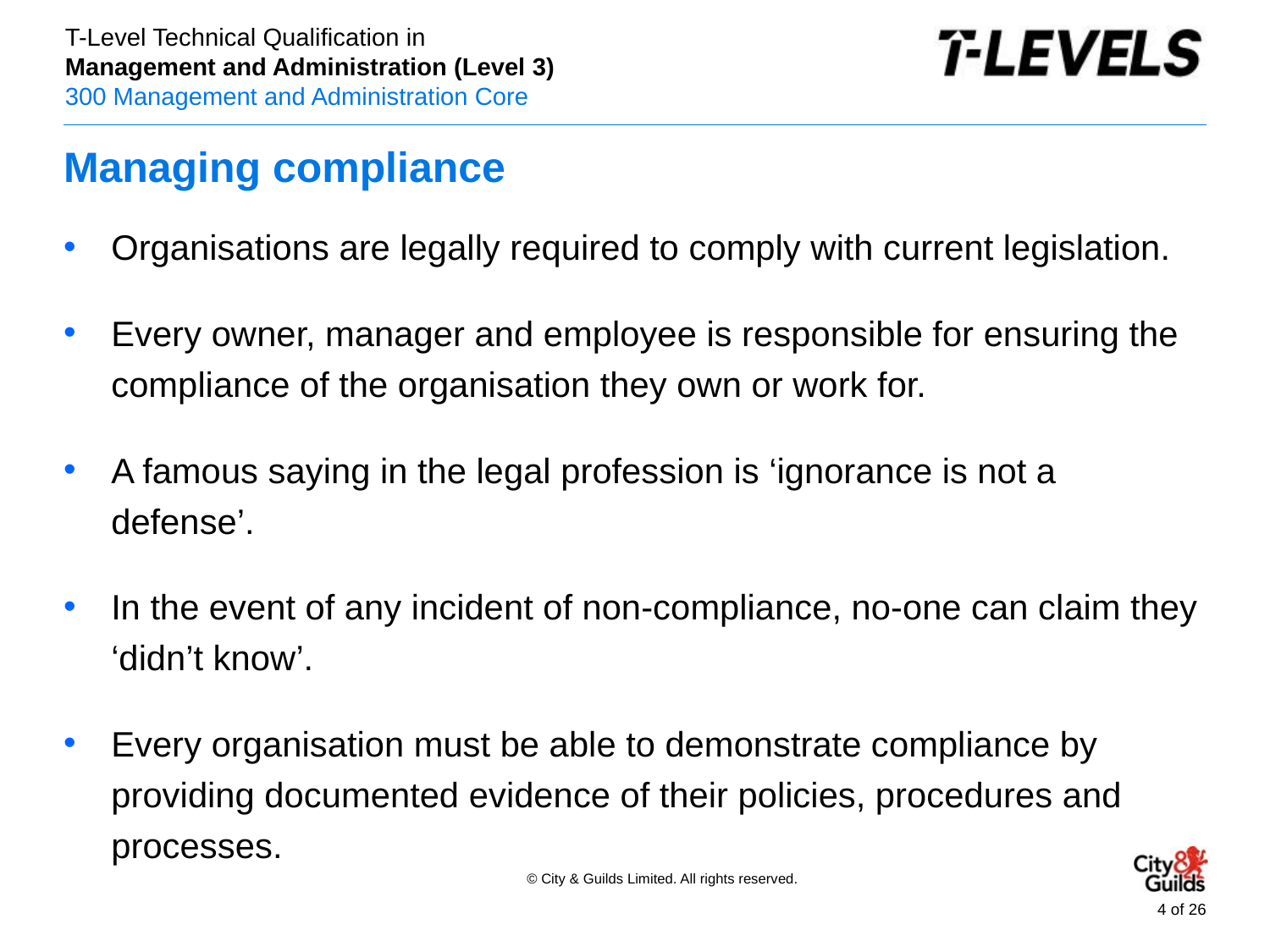

# Managing compliance
Organisations are legally required to comply with current legislation.
Every owner, manager and employee is responsible for ensuring the compliance of the organisation they own or work for.
A famous saying in the legal profession is ‘ignorance is not a defense’.
In the event of any incident of non-compliance, no-one can claim they ‘didn’t know’.
Every organisation must be able to demonstrate compliance by providing documented evidence of their policies, procedures and processes.